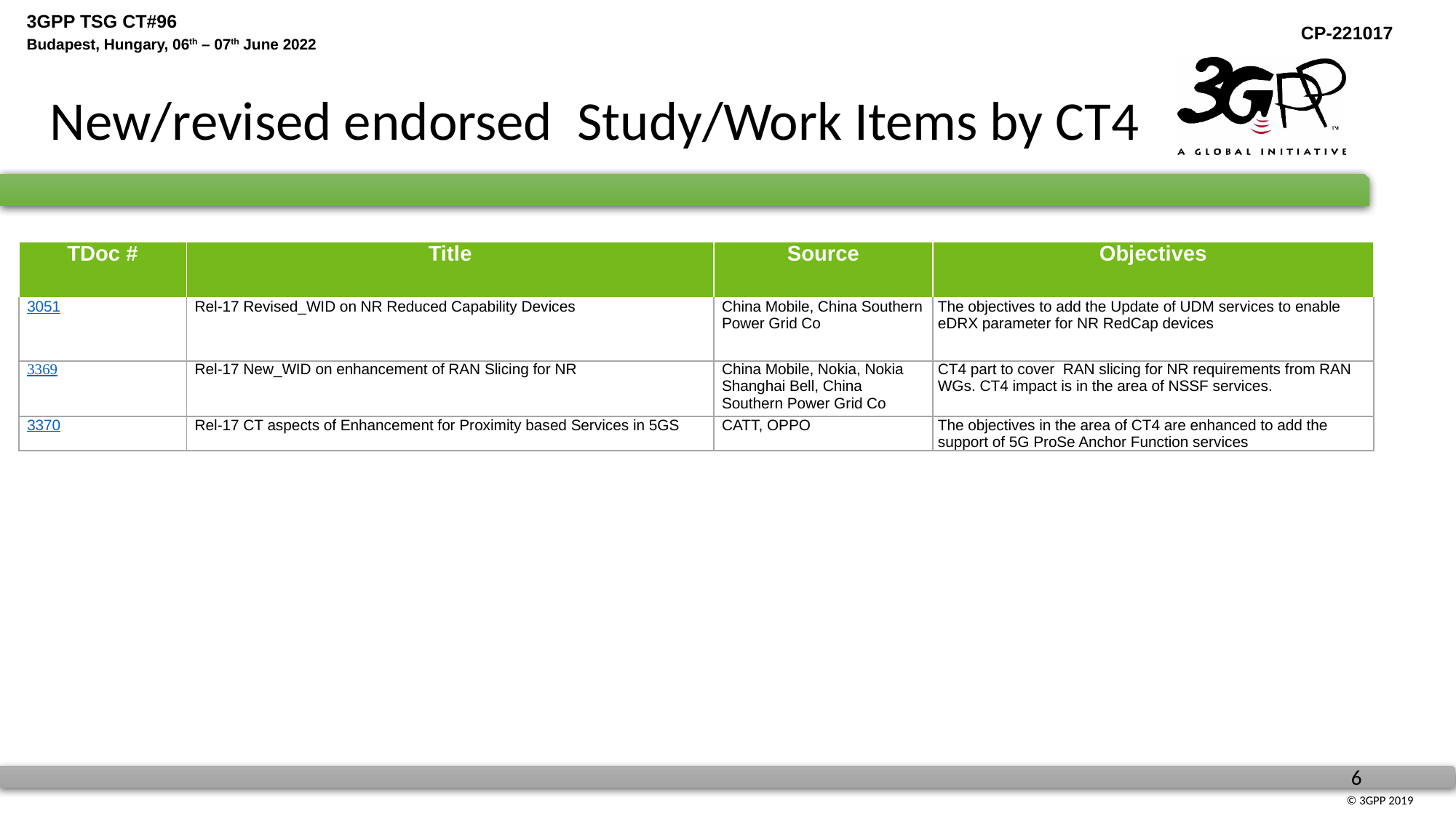

# New/revised endorsed  Study/Work Items by CT4
| TDoc # | Title | Source | Objectives |
| --- | --- | --- | --- |
| 3051 | Rel-17 Revised\_WID on NR Reduced Capability Devices | China Mobile, China Southern Power Grid Co | The objectives to add the Update of UDM services to enable eDRX parameter for NR RedCap devices |
| 3369 | Rel-17 New\_WID on enhancement of RAN Slicing for NR | China Mobile, Nokia, Nokia Shanghai Bell, China Southern Power Grid Co | CT4 part to cover RAN slicing for NR requirements from RAN WGs. CT4 impact is in the area of NSSF services. |
| 3370 | Rel-17 CT aspects of Enhancement for Proximity based Services in 5GS | CATT, OPPO | The objectives in the area of CT4 are enhanced to add the support of 5G ProSe Anchor Function services |